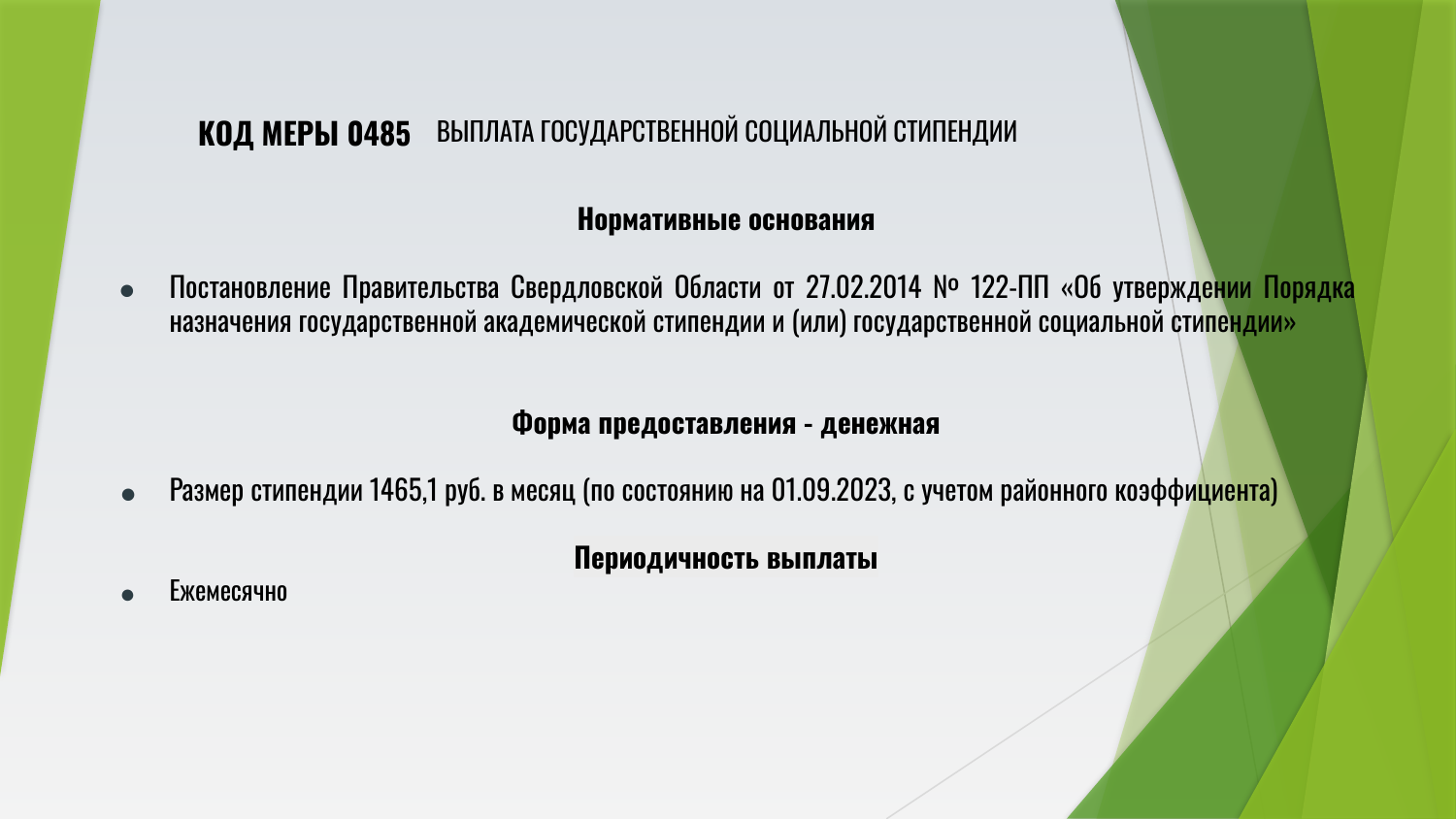

КОД МЕРЫ 0485
# ВЫПЛАТА ГОСУДАРСТВЕННОЙ СОЦИАЛЬНОЙ СТИПЕНДИИ
Нормативные основания

Постановление Правительства Свердловской Области от 27.02.2014 № 122-ПП «Об утверждении Порядка назначения государственной академической стипендии и (или) государственной социальной стипендии»

Форма предоставления - денежная

Размер стипендии 1465,1 руб. в месяц (по состоянию на 01.09.2023, с учетом районного коэффициента)

Периодичность выплаты
Ежемесячно